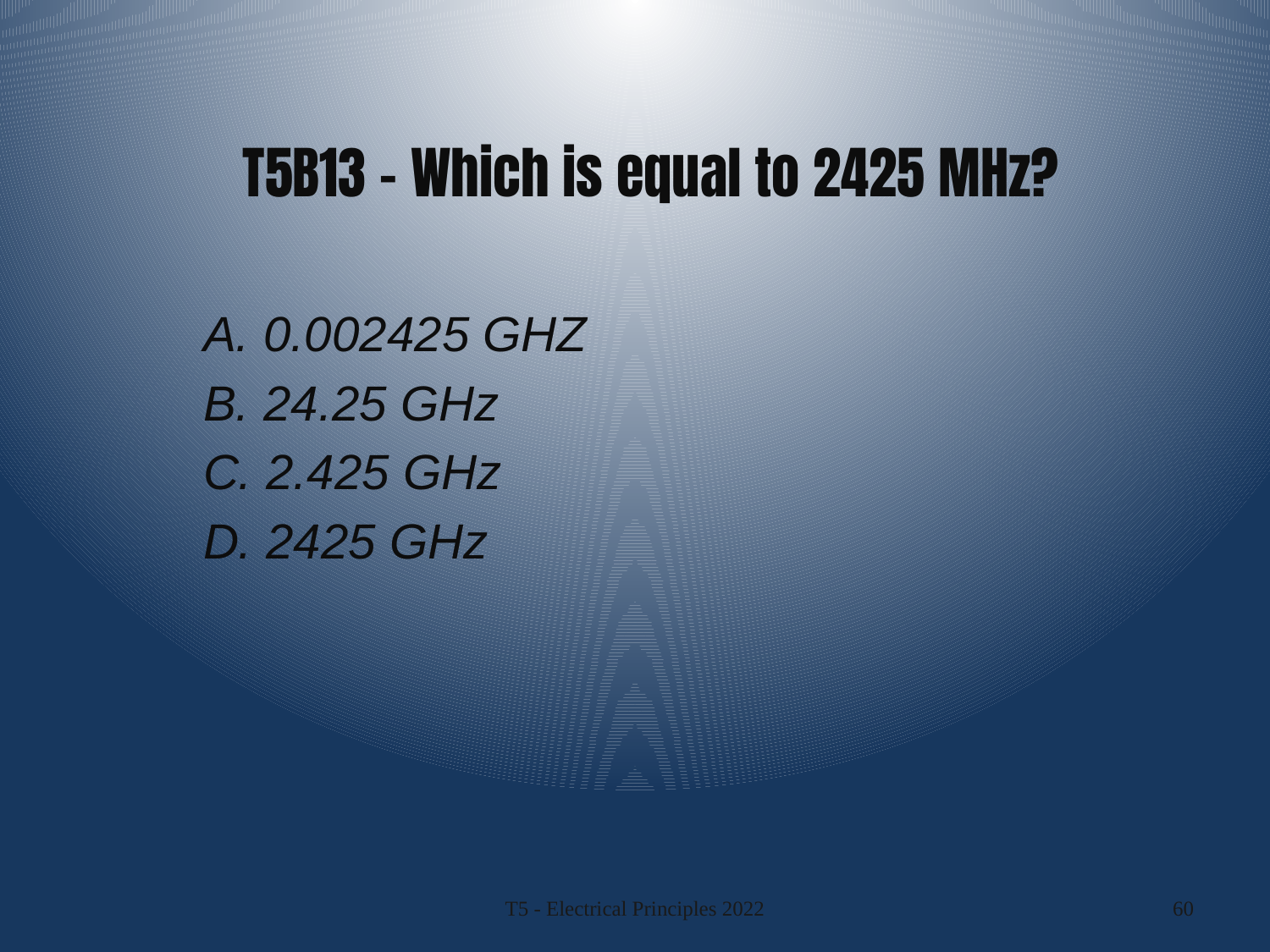

# T5B13 – Which is equal to 2425 MHz?
A. 0.002425 GHZ
B. 24.25 GHz
C. 2.425 GHz
D. 2425 GHz

T5 - Electrical Principles 2022
60